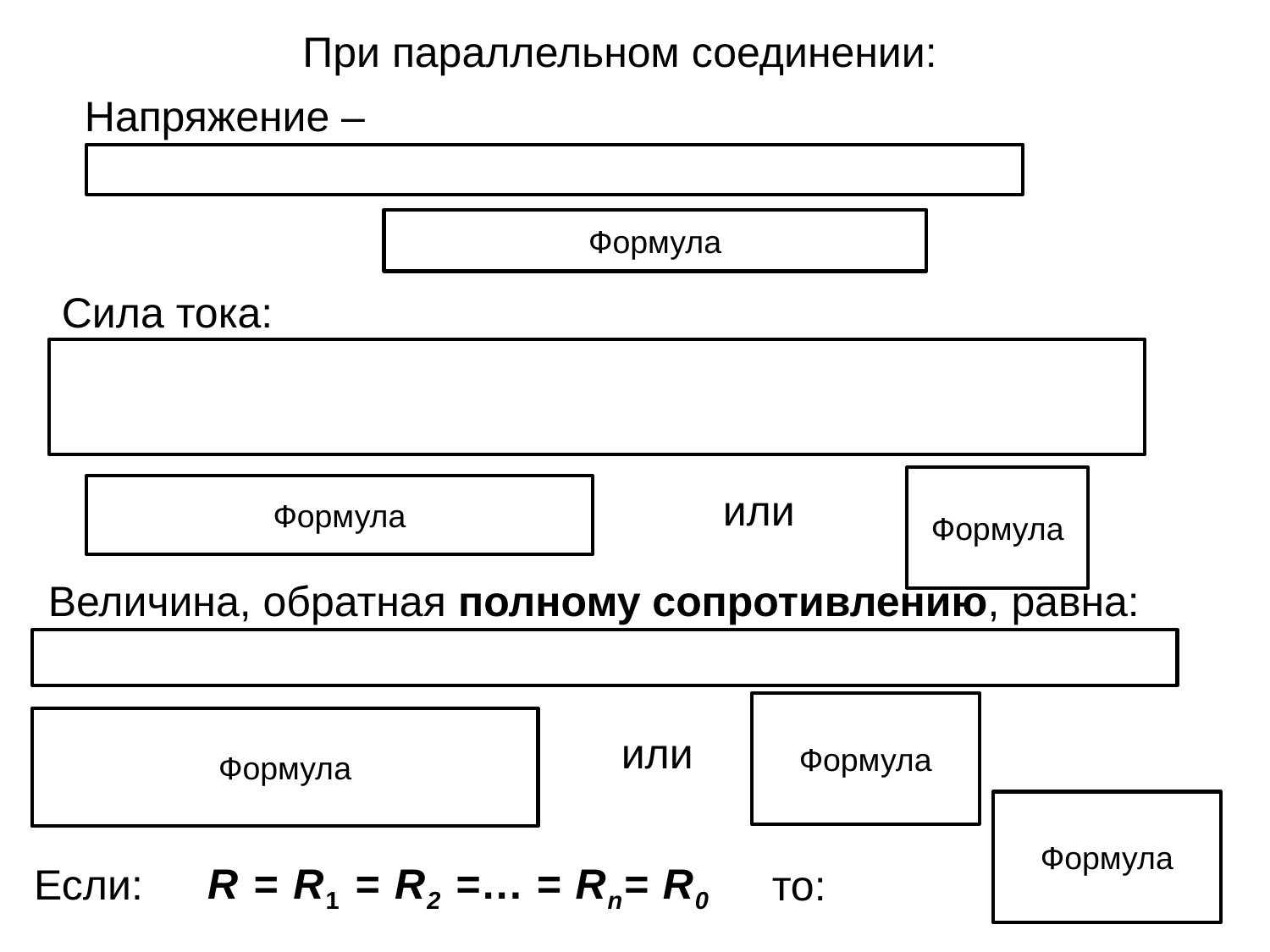

При па­раллельном соединении:
Напряжение –

Формула
Сила тока:

Формула
Формула
или
Величина, обратная полному сопротивлению, равна:

Формула
Формула
или
Формула
R = R1 = R2 =... = Rn= R0
Если:
то: